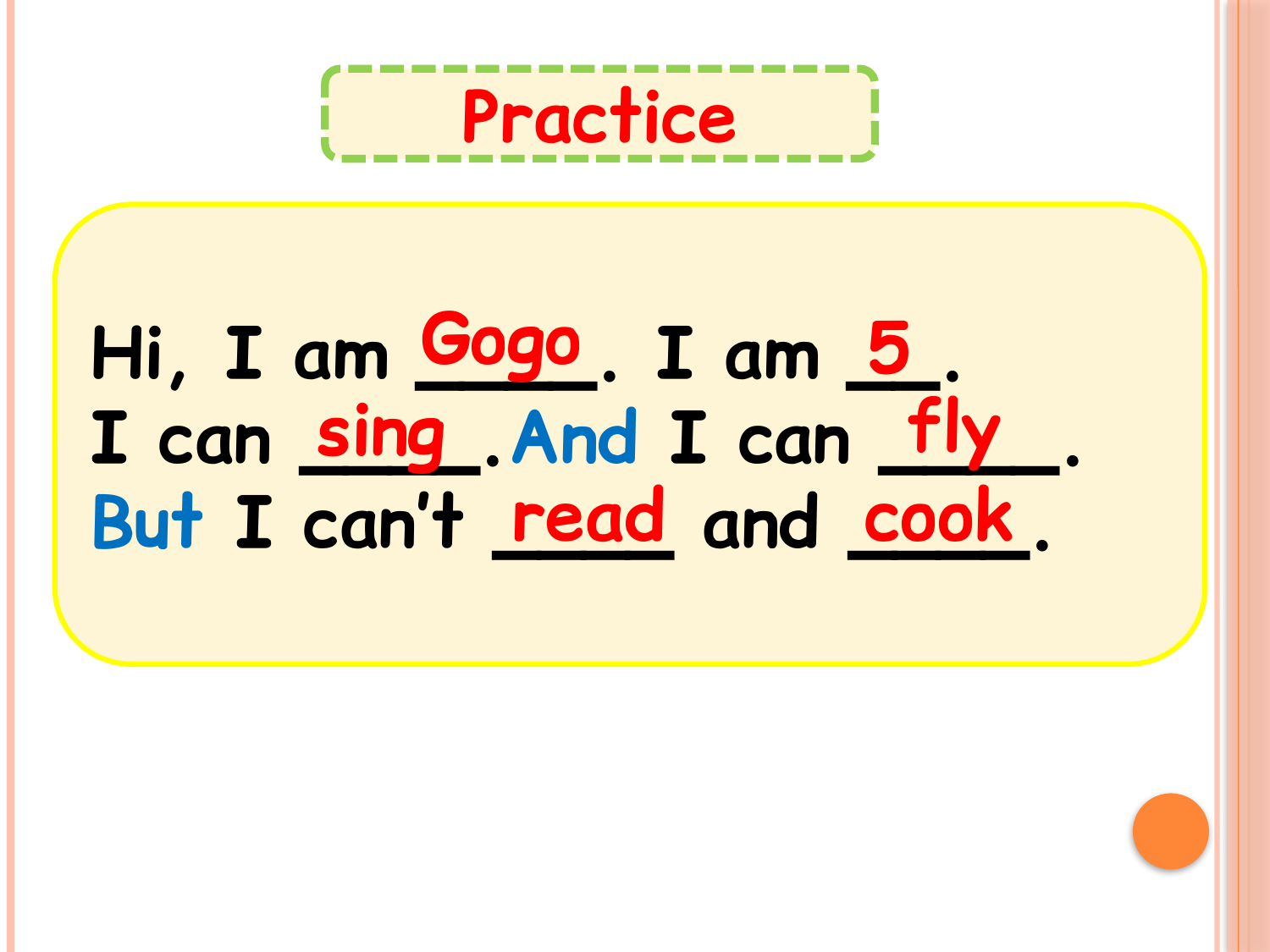

Practice
Hi, I am ____. I am __.
I can ____.And I can ____.
But I can’t ____ and ____.
Gogo
5
fly
sing
read
cook